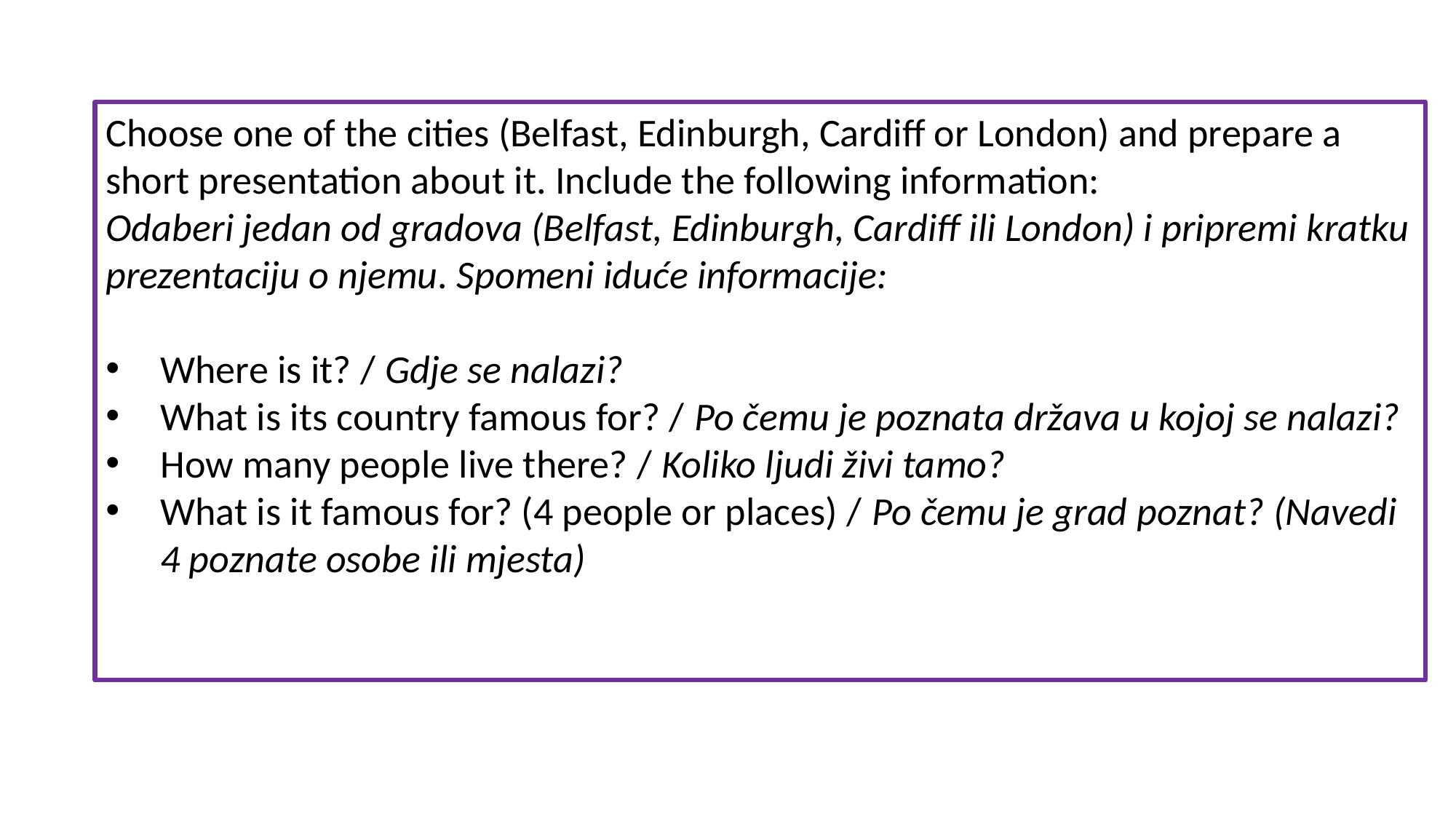

Choose one of the cities (Belfast, Edinburgh, Cardiff or London) and prepare a short presentation about it. Include the following information:
Odaberi jedan od gradova (Belfast, Edinburgh, Cardiff ili London) i pripremi kratku prezentaciju o njemu. Spomeni iduće informacije:

Where is it? / Gdje se nalazi?
What is its country famous for? / Po čemu je poznata država u kojoj se nalazi?
How many people live there? / Koliko ljudi živi tamo?
What is it famous for? (4 people or places) / Po čemu je grad poznat? (Navedi 4 poznate osobe ili mjesta)